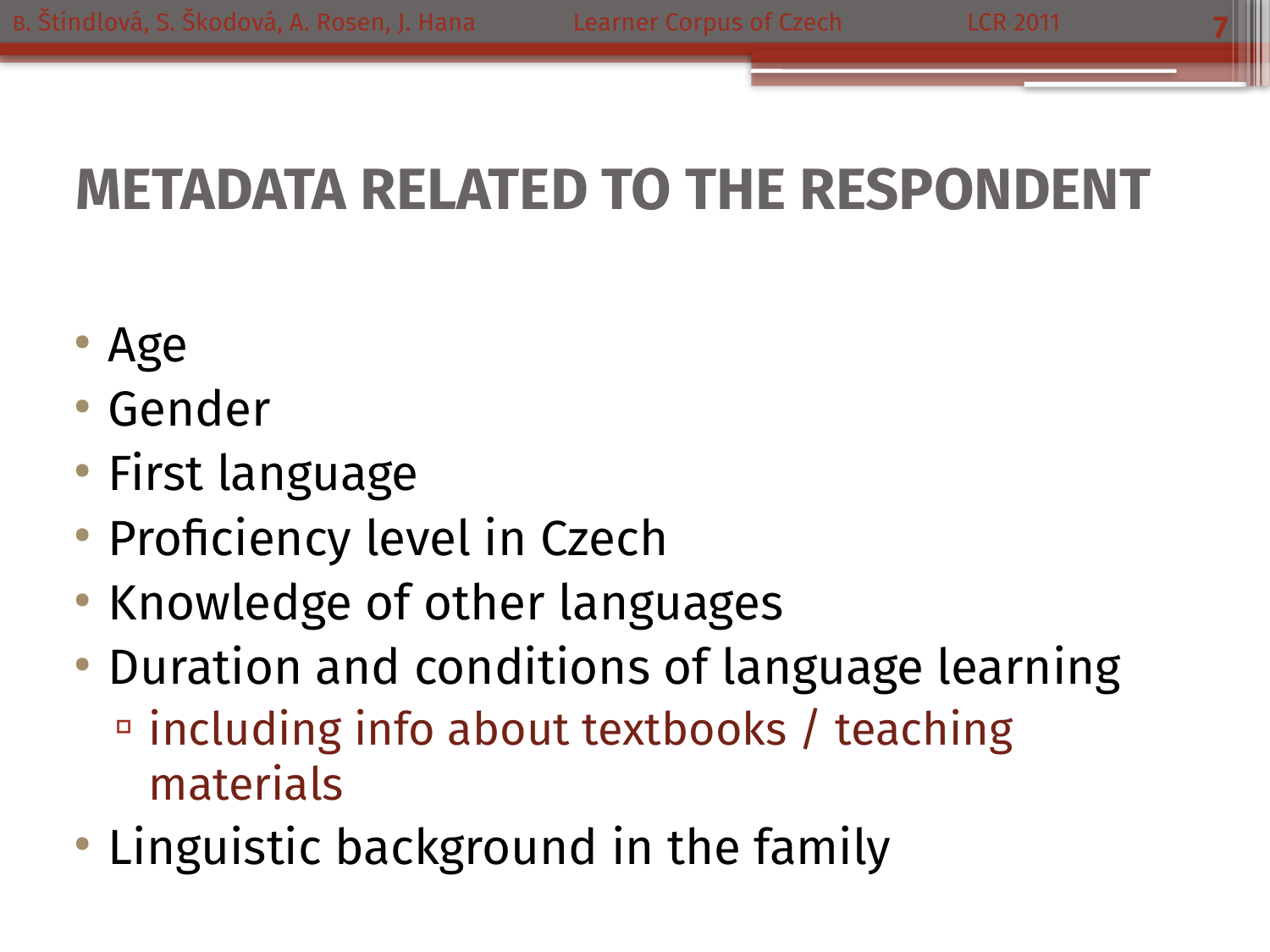

B. Štindlová, S. Škodová, A. Rosen, J. Hana	        Learner Corpus of Czech	          LCR 2011
7
# METADATA RELATED TO THE RESPONDENT
Age
Gender
First language
Proficiency level in Czech
Knowledge of other languages
Duration and conditions of language learning
including info about textbooks / teaching materials
Linguistic background in the family